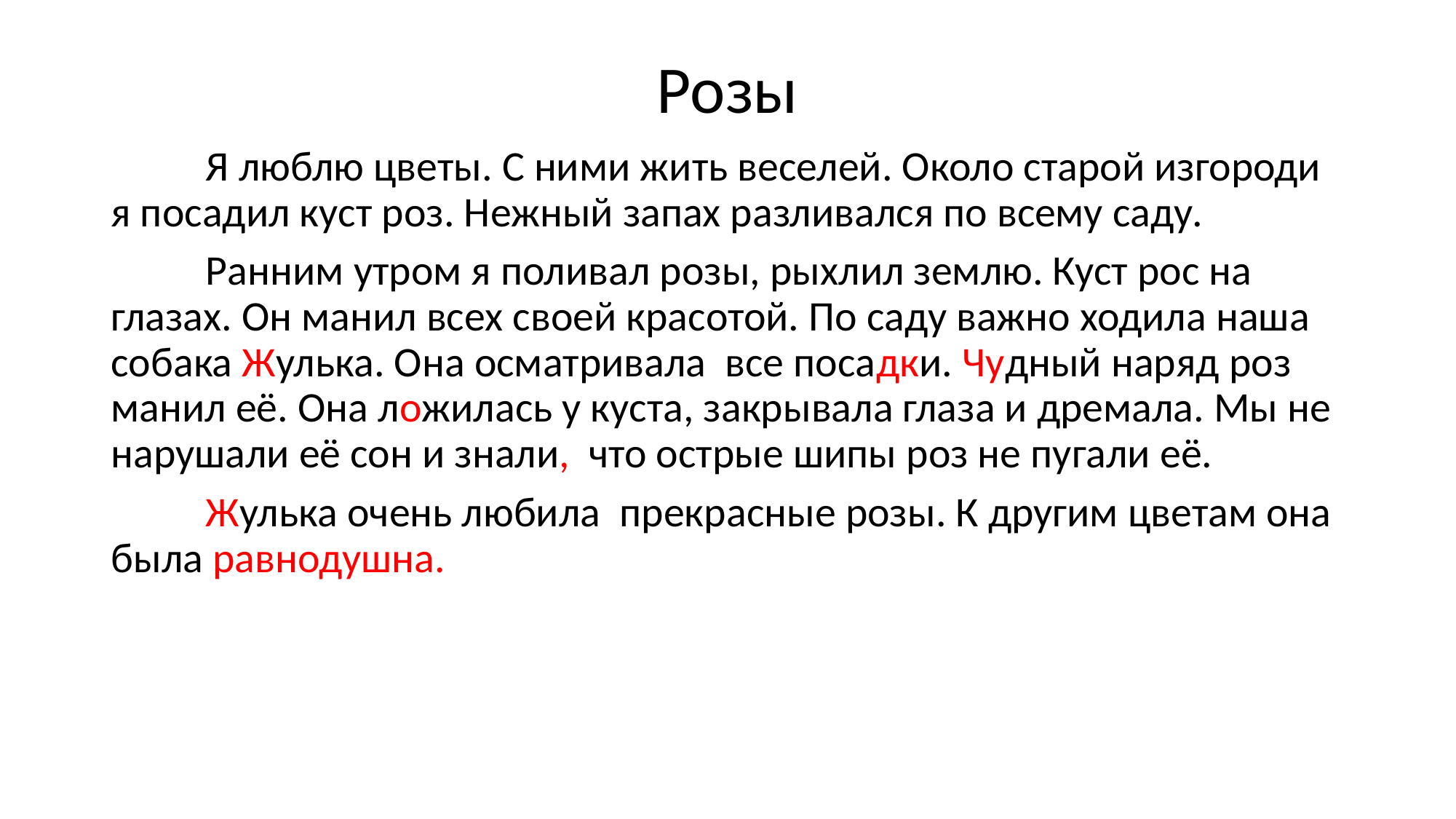

# Розы
	Я люблю цветы. С ними жить веселей. Около старой изгороди я посадил куст роз. Нежный запах разливался по всему саду.
	Ранним утром я поливал розы, рыхлил землю. Куст рос на глазах. Он манил всех своей красотой. По саду важно ходила наша  собака Жулька. Она осматривала  все посадки. Чудный наряд роз манил её. Она ложилась у куста, закрывала глаза и дремала. Мы не нарушали её сон и знали,  что острые шипы роз не пугали её.
	Жулька очень любила  прекрасные розы. К другим цветам она была равнодушна.